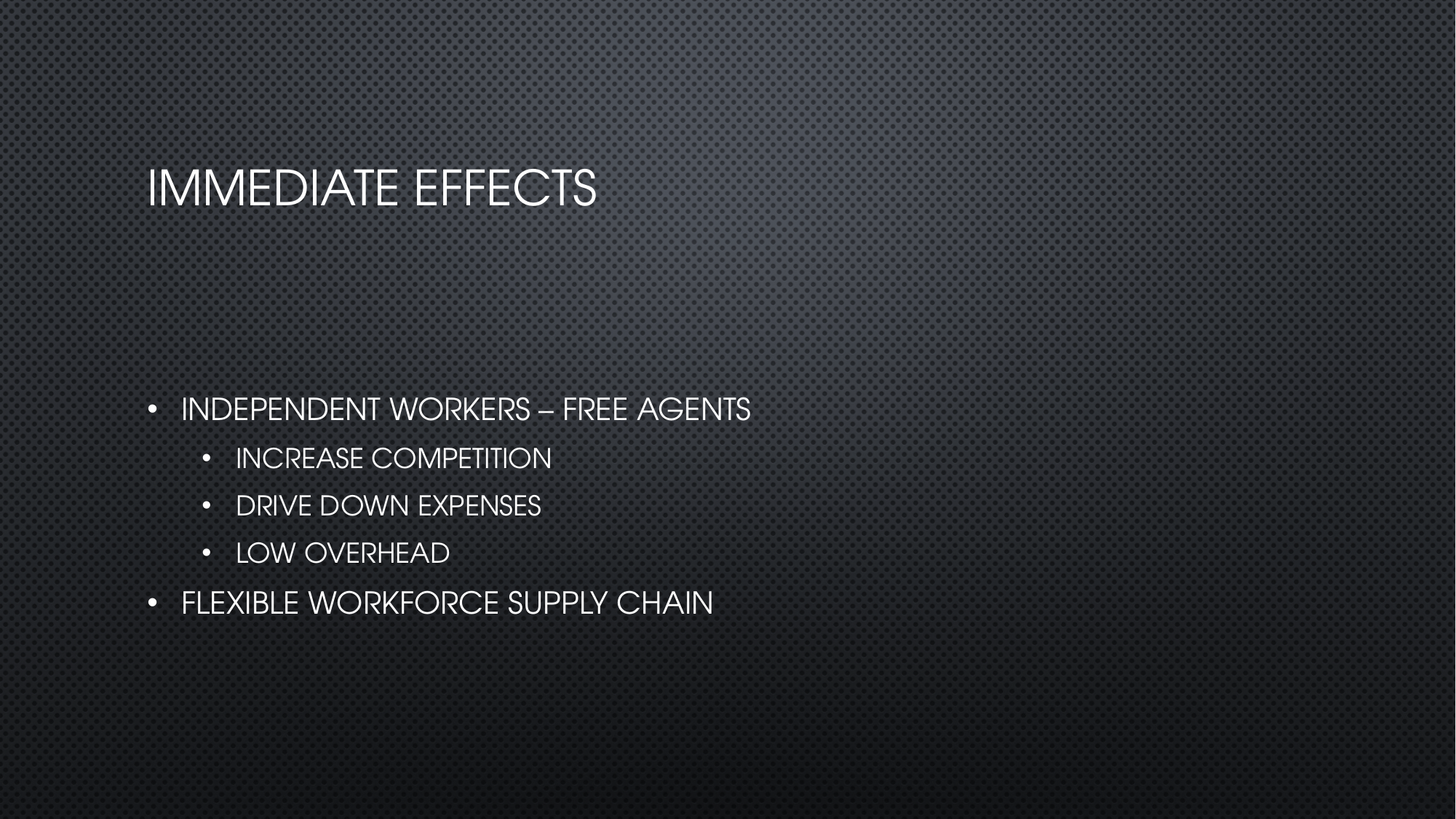

# Immediate Effects
Independent workers – free agents
Increase competition
Drive down expenses
Low overhead
Flexible workforce supply chain